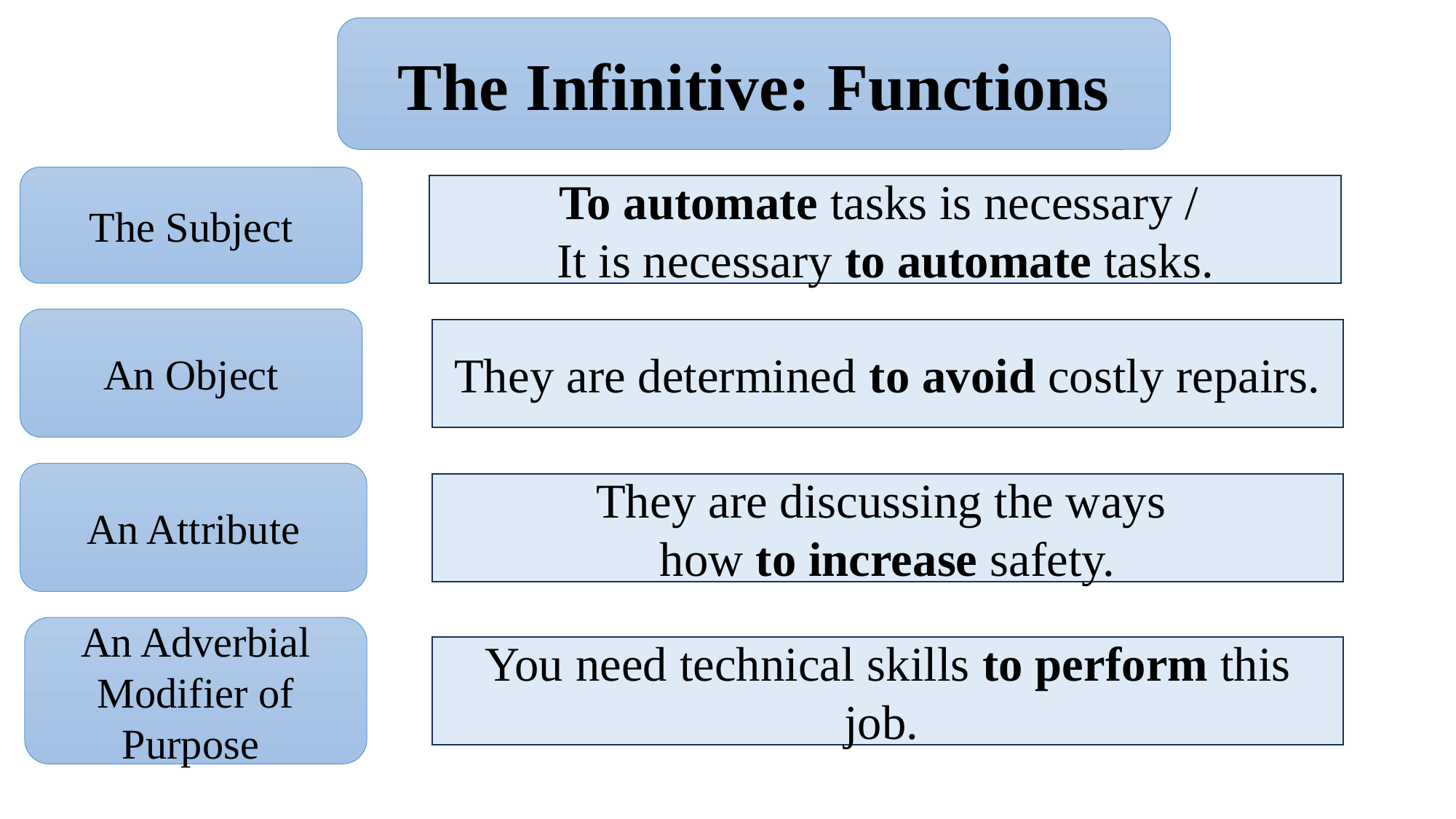

The Infinitive: Functions
The Subject

To automate tasks is necessary /
It is necessary to automate tasks.
An Object
They are determined to avoid costly repairs.
An Attribute
They are discussing the ways
how to increase safety.
An Adverbial Modifier of Purpose
You need technical skills to perform this job.